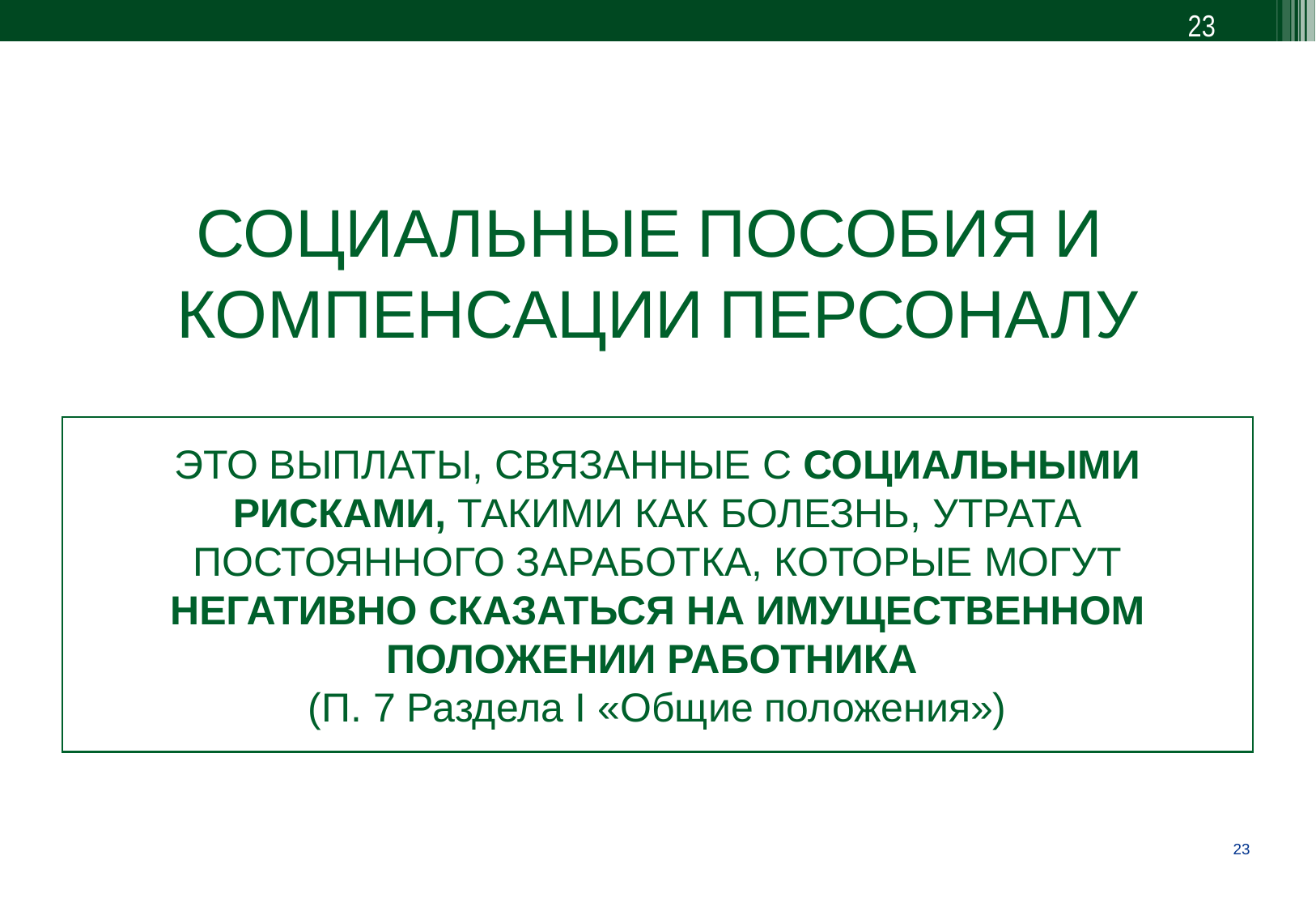

23
СОЦИАЛЬНЫЕ ПОСОБИЯ И
КОМПЕНСАЦИИ ПЕРСОНАЛУ
ЭТО ВЫПЛАТЫ, СВЯЗАННЫЕ С СОЦИАЛЬНЫМИ РИСКАМИ, ТАКИМИ КАК БОЛЕЗНЬ, УТРАТА ПОСТОЯННОГО ЗАРАБОТКА, КОТОРЫЕ МОГУТ НЕГАТИВНО СКАЗАТЬСЯ НА ИМУЩЕСТВЕННОМ ПОЛОЖЕНИИ РАБОТНИКА
(П. 7 Раздела I «Общие положения»)